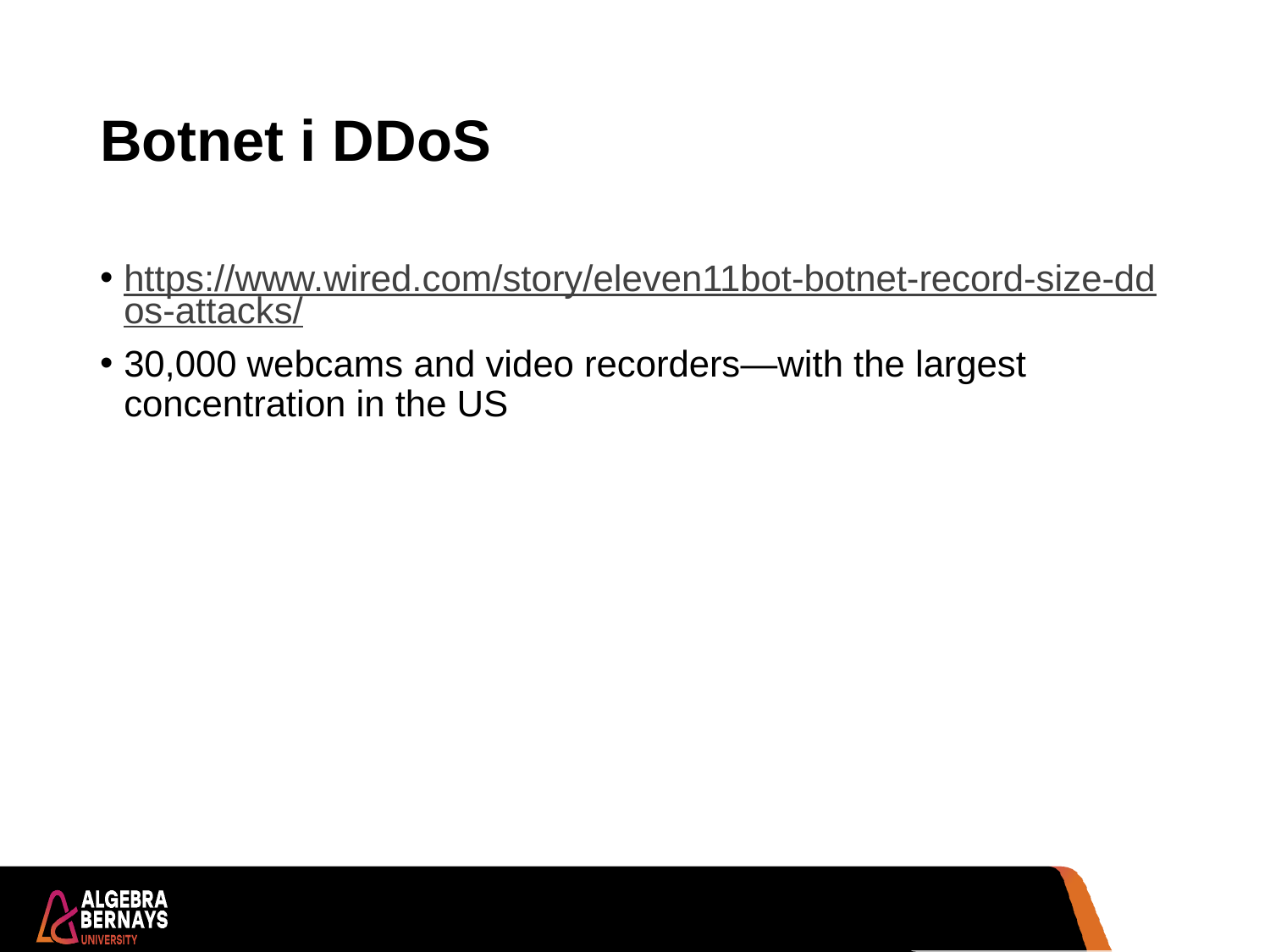

# Botnet i DDoS
https://www.wired.com/story/eleven11bot-botnet-record-size-ddos-attacks/
30,000 webcams and video recorders—with the largest concentration in the US